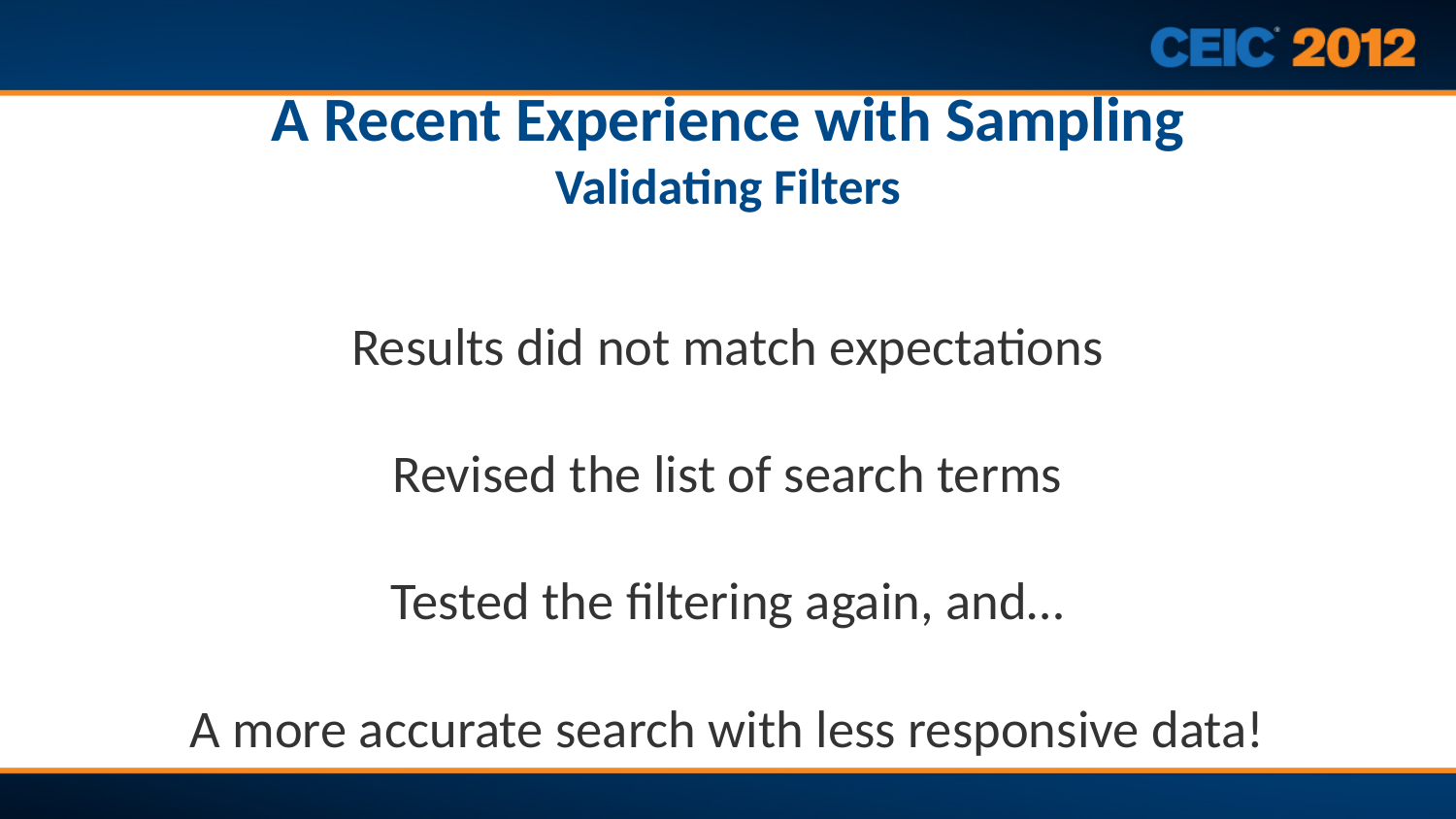

# A Recent Experience with Sampling Validating Filters
Results did not match expectations

Revised the list of search terms

Tested the filtering again, and…

A more accurate search with less responsive data!